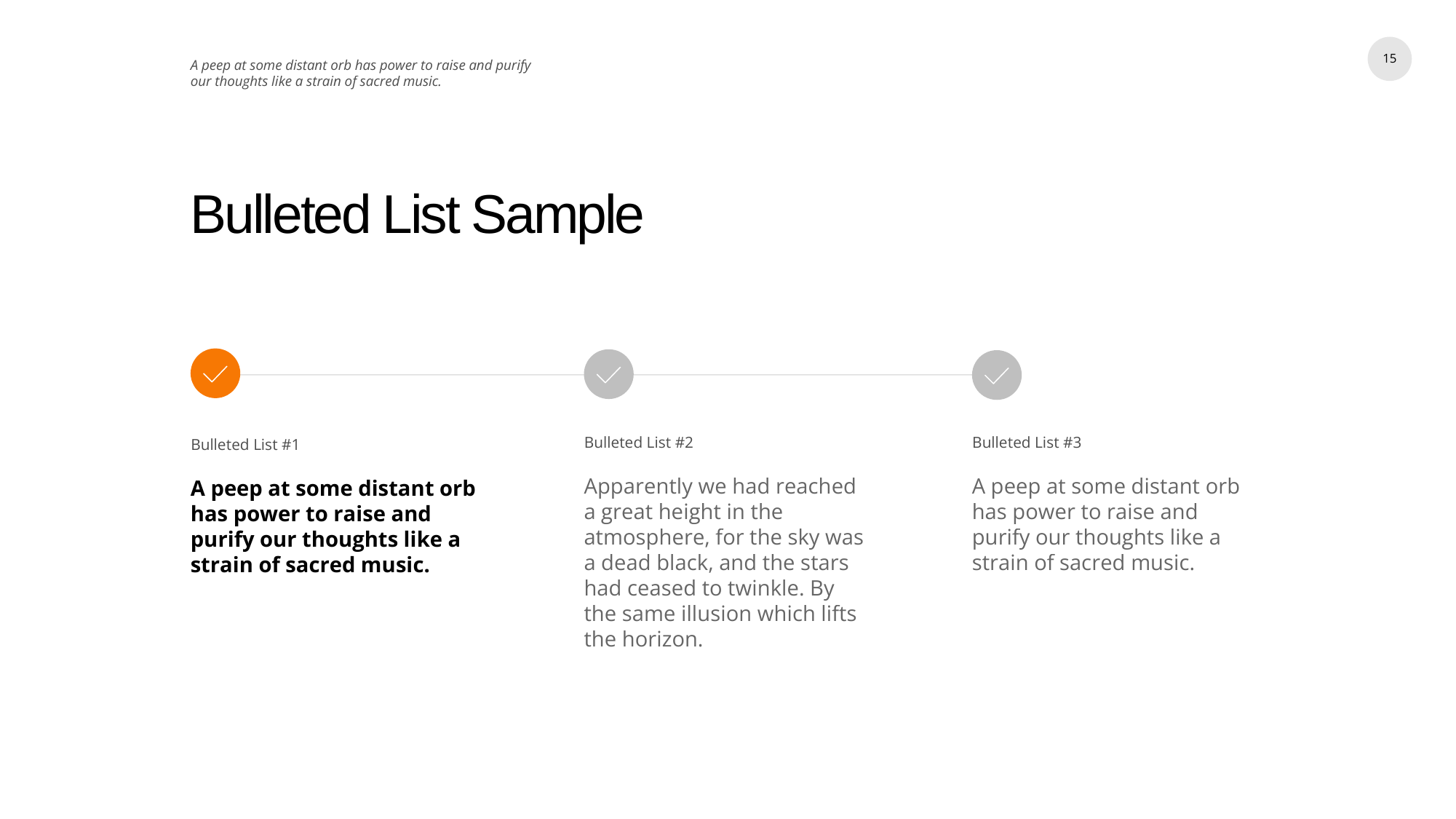

15
A peep at some distant orb has power to raise and purify our thoughts like a strain of sacred music.
# Bulleted List Sample

Bulleted List #2
Bulleted List #3
Bulleted List #1
Apparently we had reached a great height in the atmosphere, for the sky was a dead black, and the stars had ceased to twinkle. By the same illusion which lifts the horizon.
A peep at some distant orb has power to raise and purify our thoughts like a strain of sacred music.
A peep at some distant orb has power to raise and purify our thoughts like a strain of sacred music.